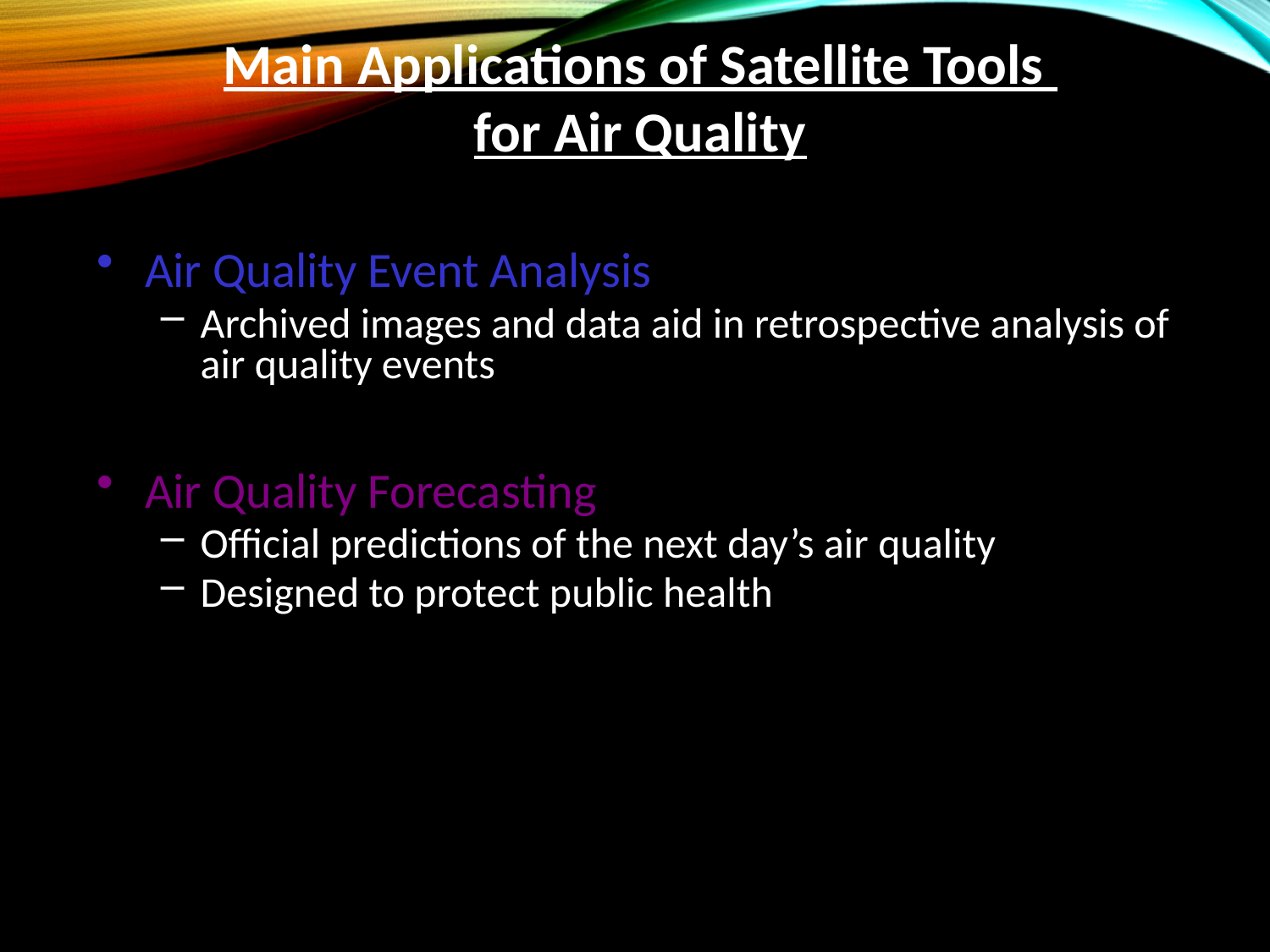

Main Applications of Satellite Tools
for Air Quality
Air Quality Event Analysis
Archived images and data aid in retrospective analysis of air quality events

Air Quality Forecasting
Official predictions of the next day’s air quality
Designed to protect public health